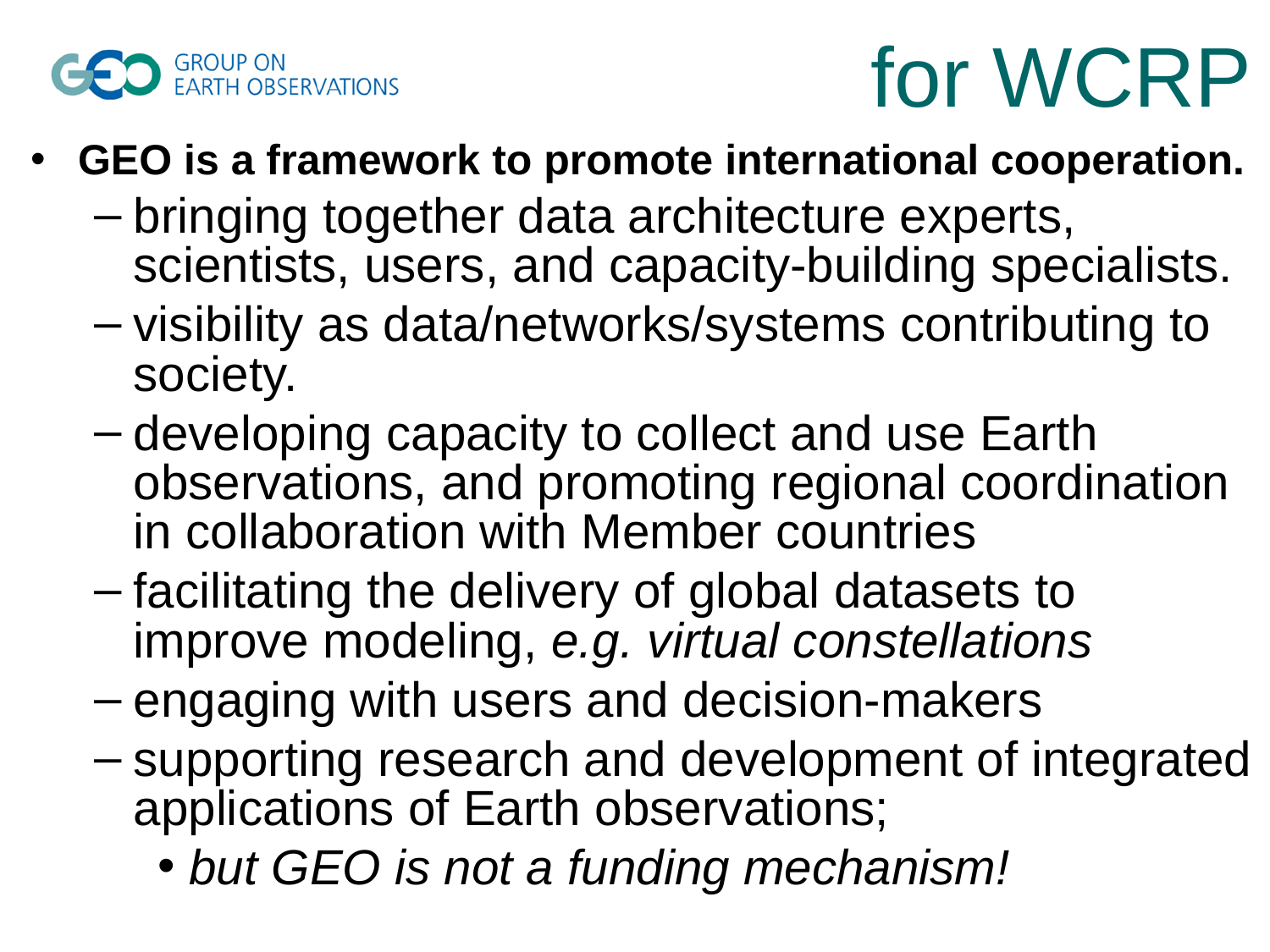

for WCRP
GEO is a framework to promote international cooperation.
bringing together data architecture experts, scientists, users, and capacity-building specialists.
visibility as data/networks/systems contributing to society.
developing capacity to collect and use Earth observations, and promoting regional coordination in collaboration with Member countries
facilitating the delivery of global datasets to improve modeling, e.g. virtual constellations
engaging with users and decision-makers
supporting research and development of integrated applications of Earth observations;
but GEO is not a funding mechanism!